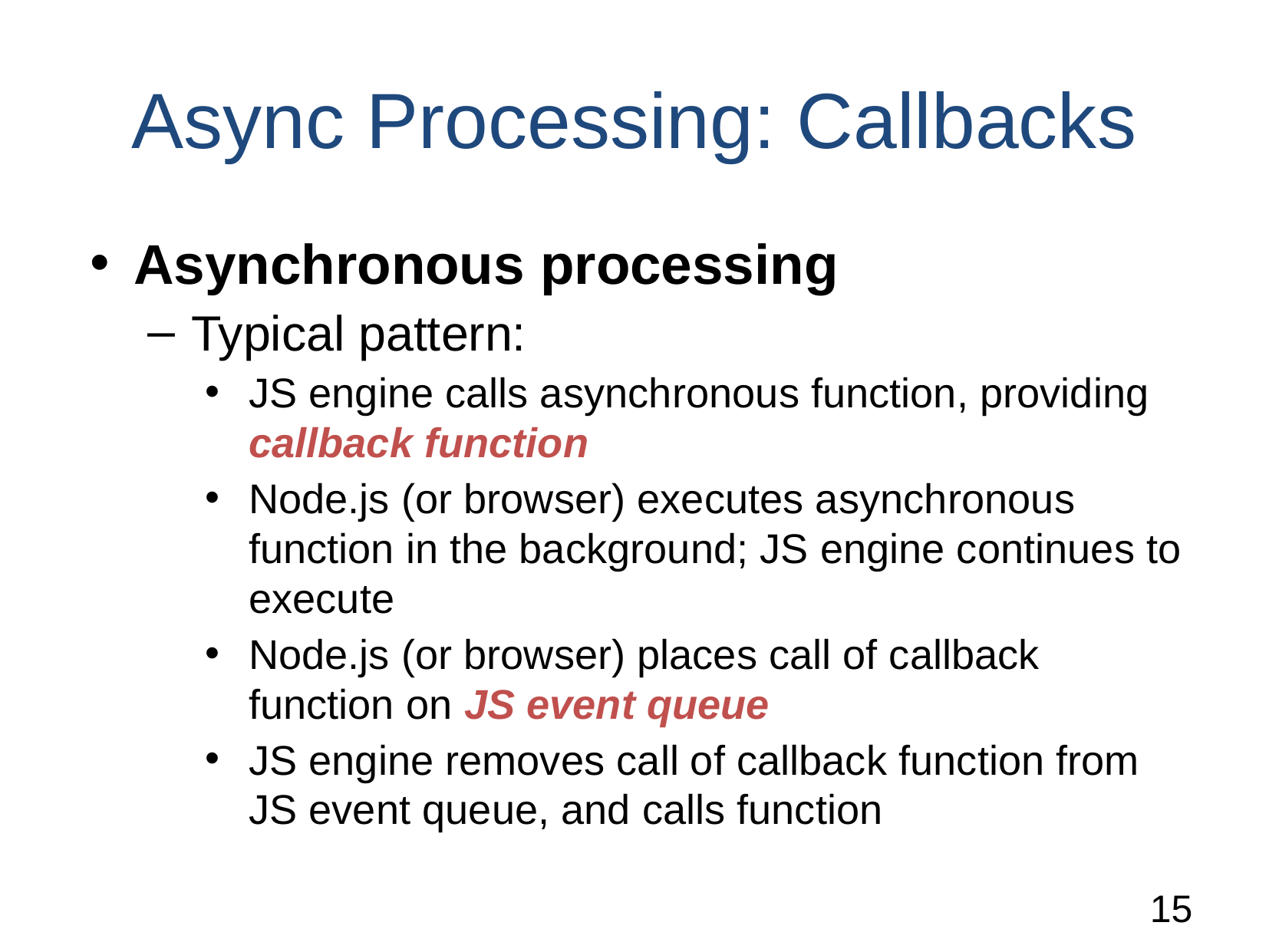

# Async Processing: Callbacks
Asynchronous processing
Typical pattern:
JS engine calls asynchronous function, providing callback function
Node.js (or browser) executes asynchronous function in the background; JS engine continues to execute
Node.js (or browser) places call of callback function on JS event queue
JS engine removes call of callback function from JS event queue, and calls function

15